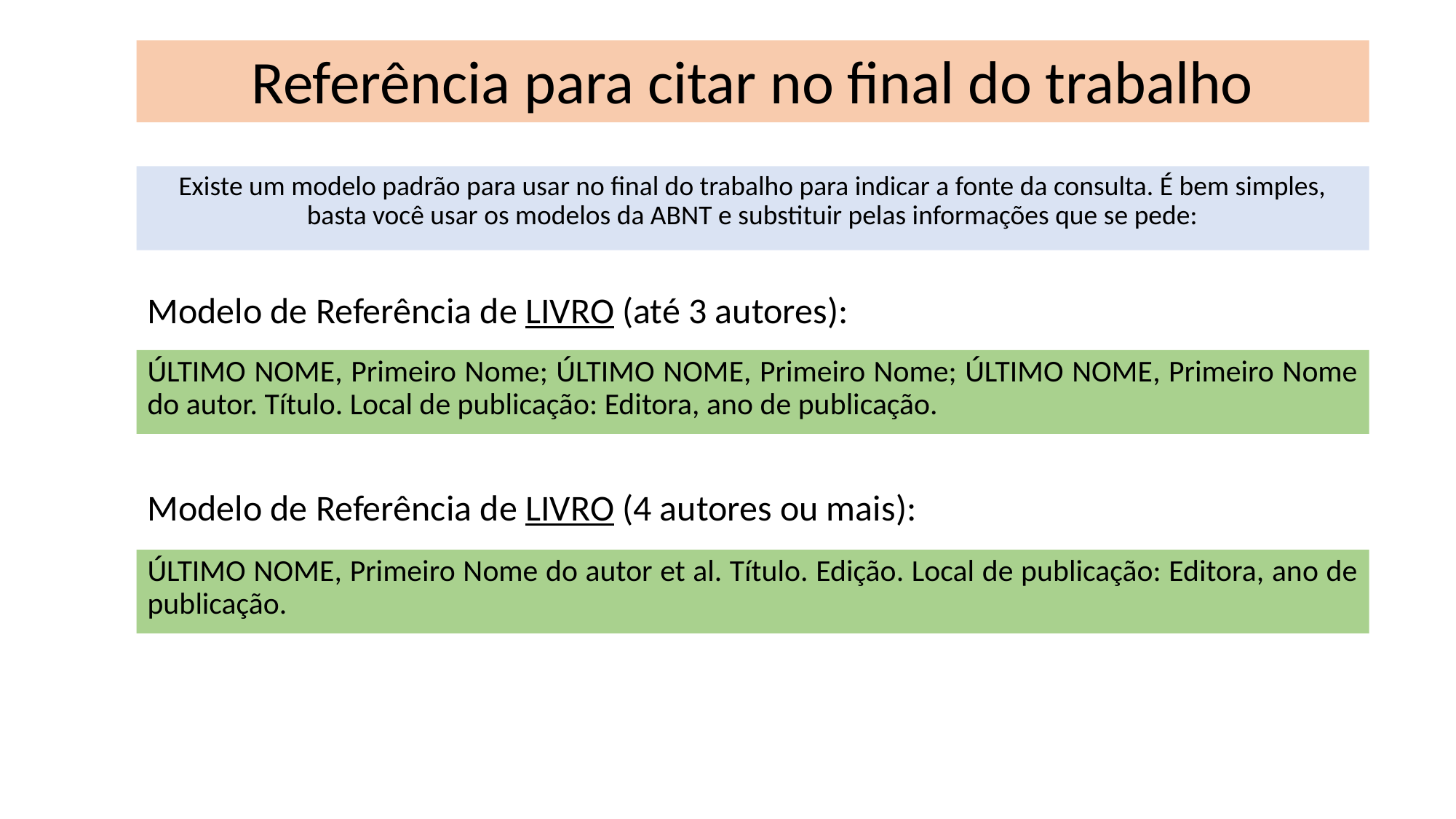

# Referência para citar no final do trabalho
Existe um modelo padrão para usar no final do trabalho para indicar a fonte da consulta. É bem simples, basta você usar os modelos da ABNT e substituir pelas informações que se pede:
Modelo de Referência de LIVRO (até 3 autores):
ÚLTIMO NOME, Primeiro Nome; ÚLTIMO NOME, Primeiro Nome; ÚLTIMO NOME, Primeiro Nome do autor. Título. Local de publicação: Editora, ano de publicação.
Modelo de Referência de LIVRO (4 autores ou mais):
ÚLTIMO NOME, Primeiro Nome do autor et al. Título. Edição. Local de publicação: Editora, ano de publicação.